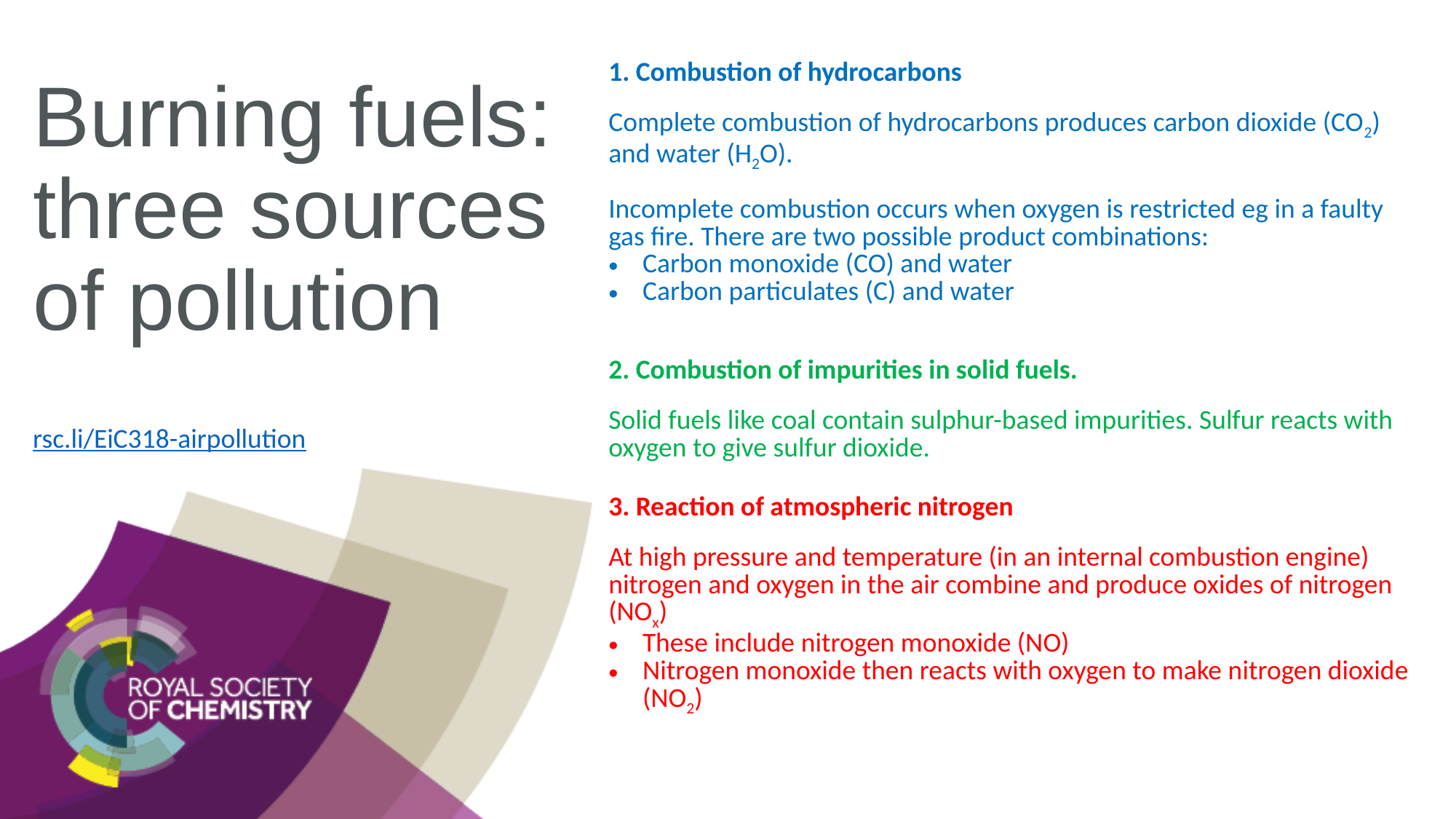

Burning fuels: three sources of pollution
| 1. Combustion of hydrocarbons |
| --- |
| Complete combustion of hydrocarbons produces carbon dioxide (CO2) and water (H2O). |
| Incomplete combustion occurs when oxygen is restricted eg in a faulty gas fire. There are two possible product combinations: Carbon monoxide (CO) and water Carbon particulates (C) and water |
| 2. Combustion of impurities in solid fuels. |
| Solid fuels like coal contain sulphur-based impurities. Sulfur reacts with oxygen to give sulfur dioxide. |
| 3. Reaction of atmospheric nitrogen |
| At high pressure and temperature (in an internal combustion engine) nitrogen and oxygen in the air combine and produce oxides of nitrogen (NOx) These include nitrogen monoxide (NO) Nitrogen monoxide then reacts with oxygen to make nitrogen dioxide (NO2) |
rsc.li/EiC318-airpollution